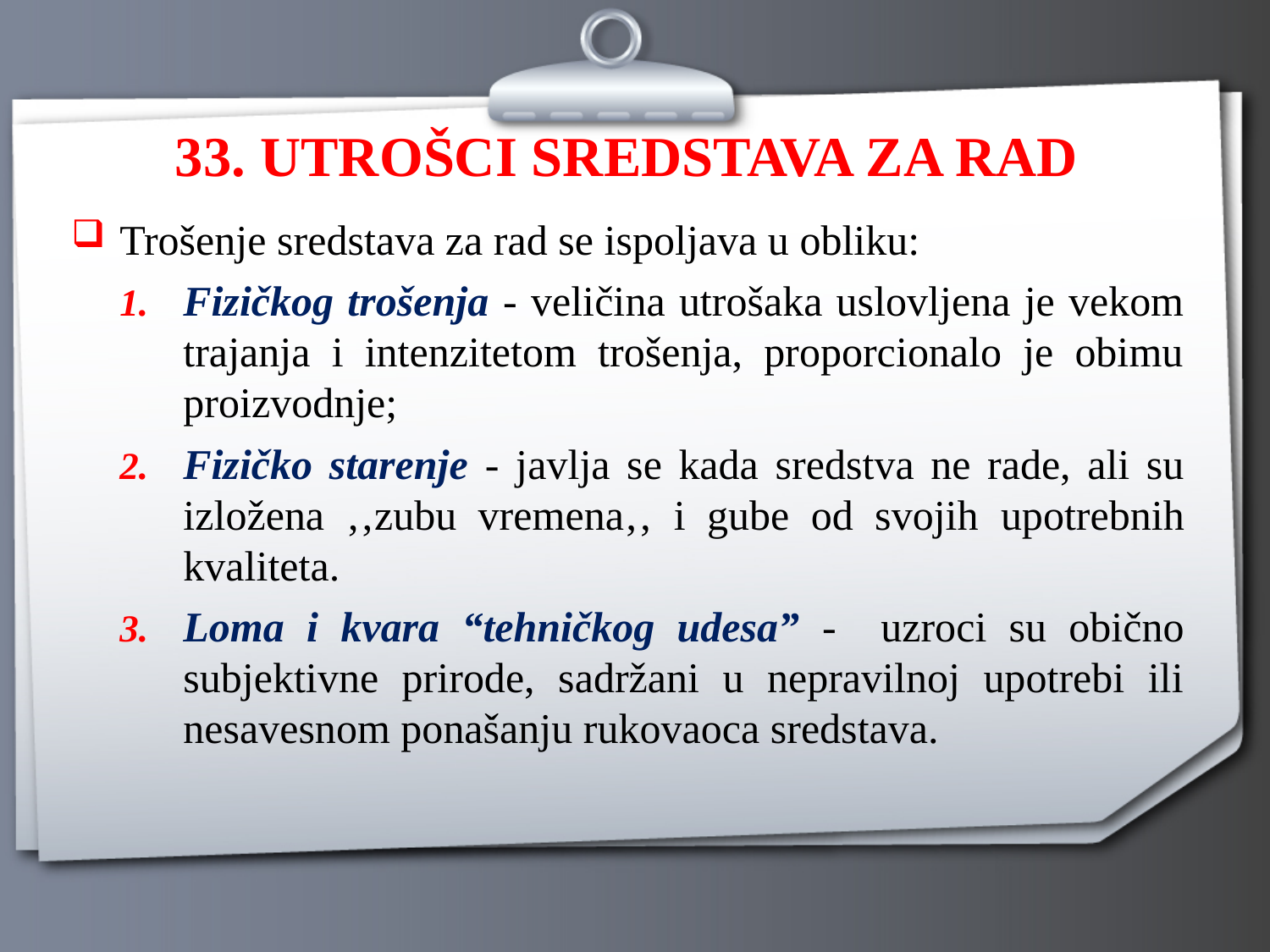

# 33. UTROŠCI SREDSTAVA ZA RAD
Trošenje sredstava za rad se ispoljava u obliku:
Fizičkog trošenja - veličina utrošaka uslovljena je vekom trajanja i intenzitetom trošenja, proporcionalo je obimu proizvodnje;
Fizičko starenje - javlja se kada sredstva ne rade, ali su izložena ‚‚zubu vremena‚‚ i gube od svojih upotrebnih kvaliteta.
Loma i kvara “tehničkog udesa” -  uzroci su obično subjektivne prirode, sadržani u nepravilnoj upotrebi ili nesavesnom ponašanju rukovaoca sredstava.